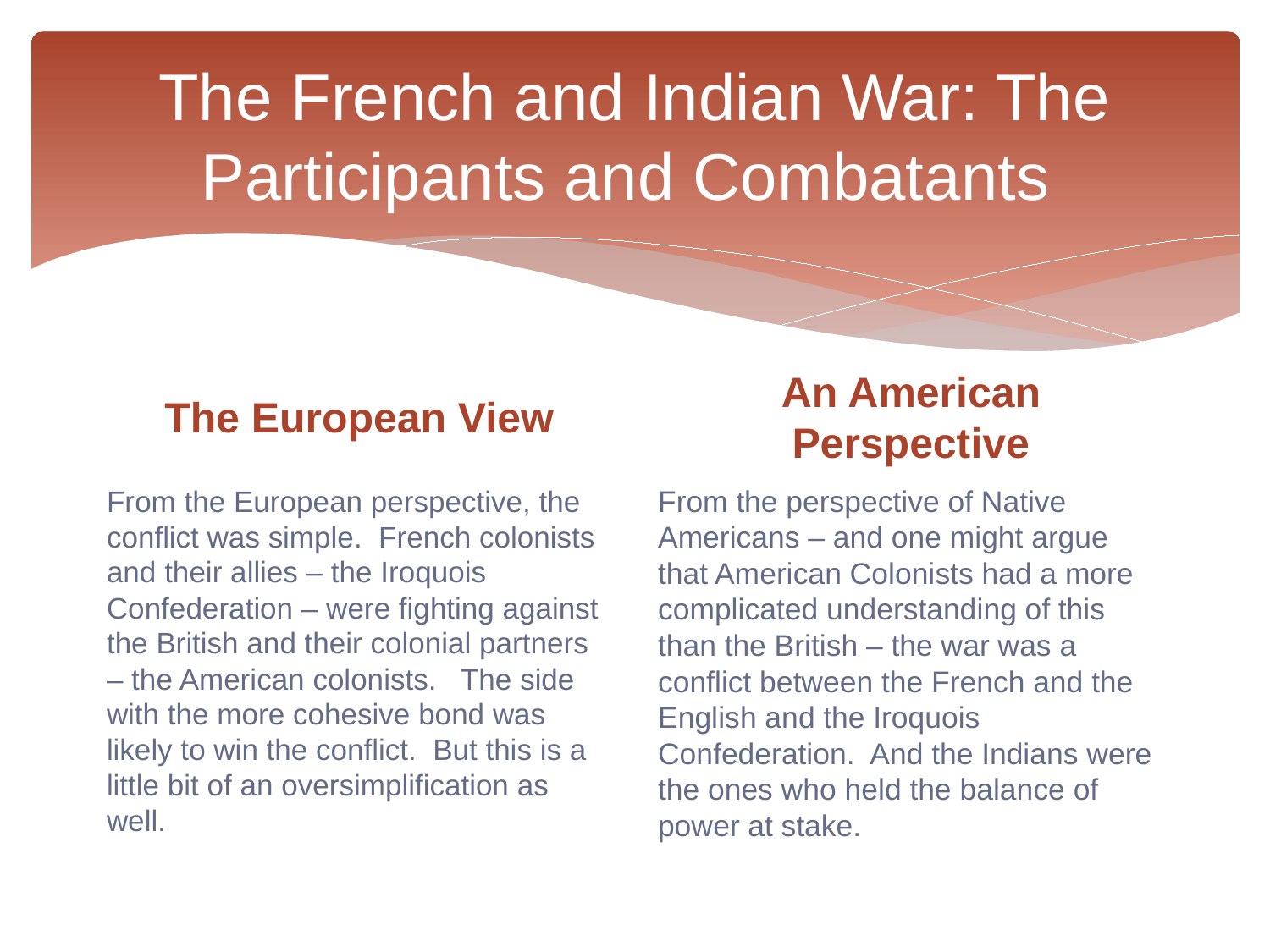

# The French and Indian War: The Participants and Combatants
An American Perspective
The European View
From the European perspective, the conflict was simple.  French colonists and their allies – the Iroquois Confederation – were fighting against the British and their colonial partners – the American colonists.   The side with the more cohesive bond was likely to win the conflict.  But this is a little bit of an oversimplification as well.
From the perspective of Native Americans – and one might argue that American Colonists had a more complicated understanding of this than the British – the war was a conflict between the French and the English and the Iroquois Confederation.  And the Indians were the ones who held the balance of power at stake.